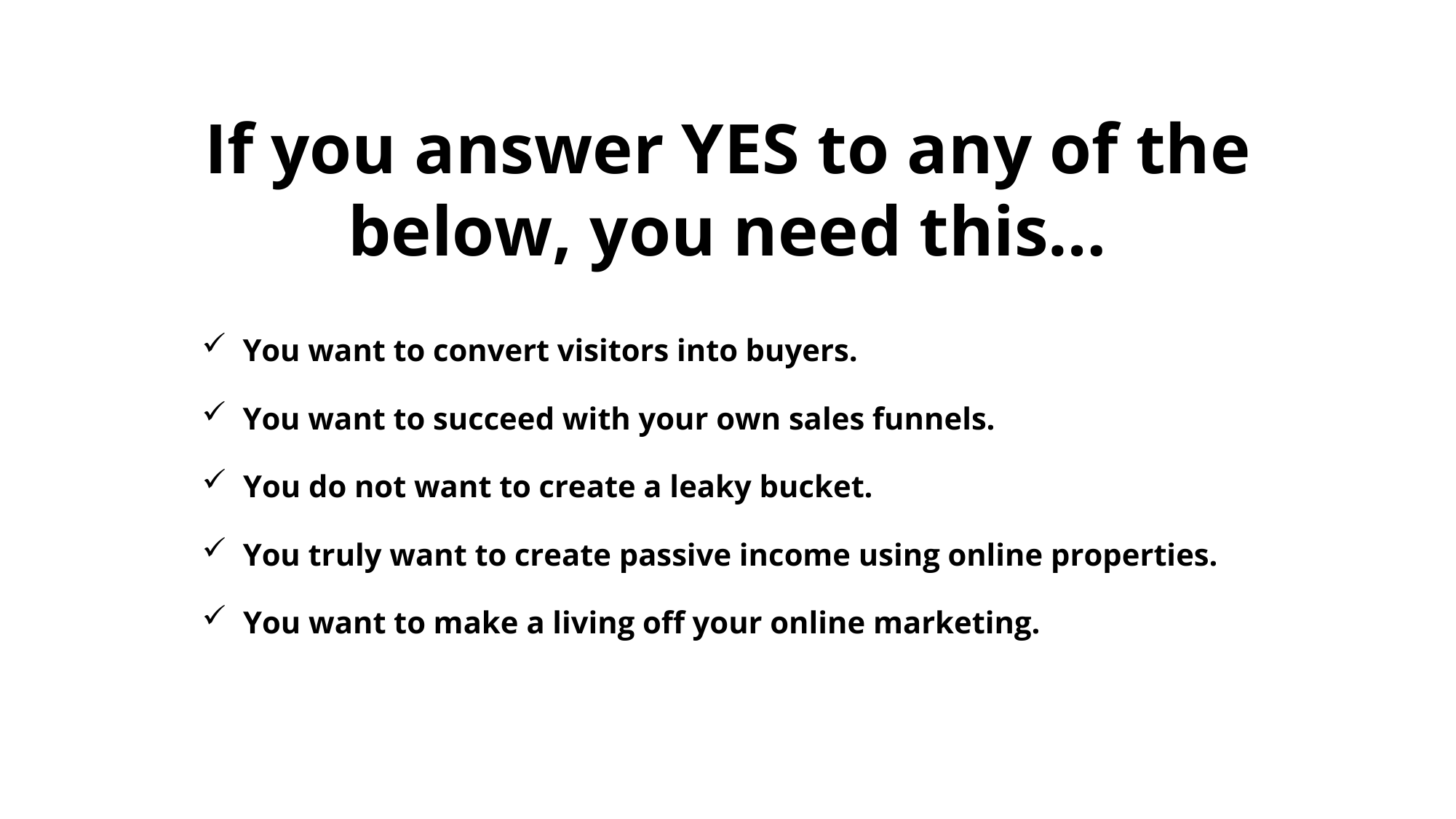

If you answer YES to any of the below, you need this…
You want to convert visitors into buyers.
You want to succeed with your own sales funnels.
You do not want to create a leaky bucket.
You truly want to create passive income using online properties.
You want to make a living off your online marketing.